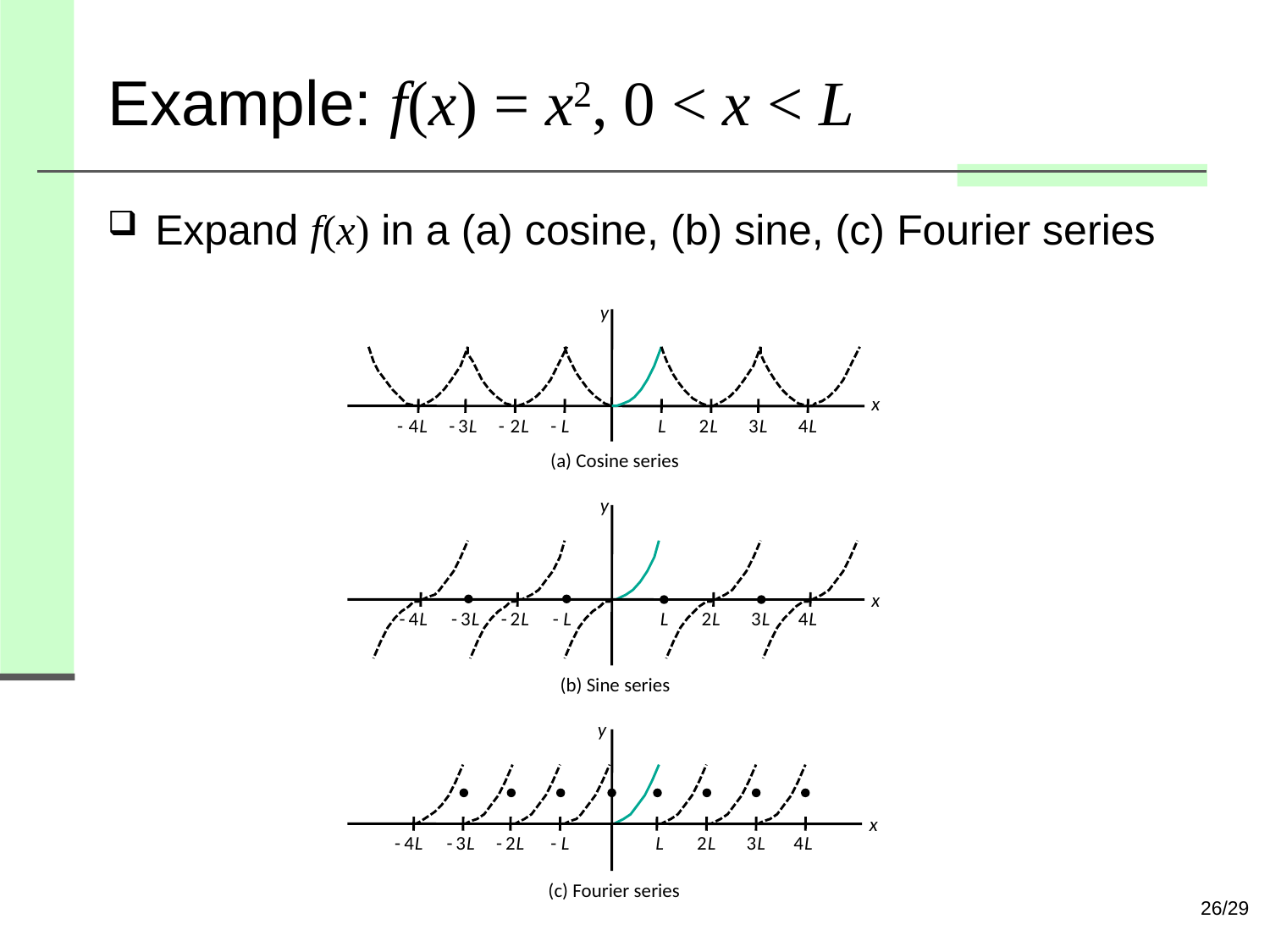

# Example: f(x) = x2, 0 < x < L
Expand f(x) in a (a) cosine, (b) sine, (c) Fourier series
y

x

-
4
L
-
3
L
-
2
L
-
L
L
2
L
3
L
4
L
(a) Cosine series
y

x

-
4
L
-
3
L
-
2
L
-
L
L
2
L
3
L
4
L
(b) Sine series
y

x

-
4
L
-
3
L
-
2
L
-
L
L
2
L
3
L
4
L
(c) Fourier series
26